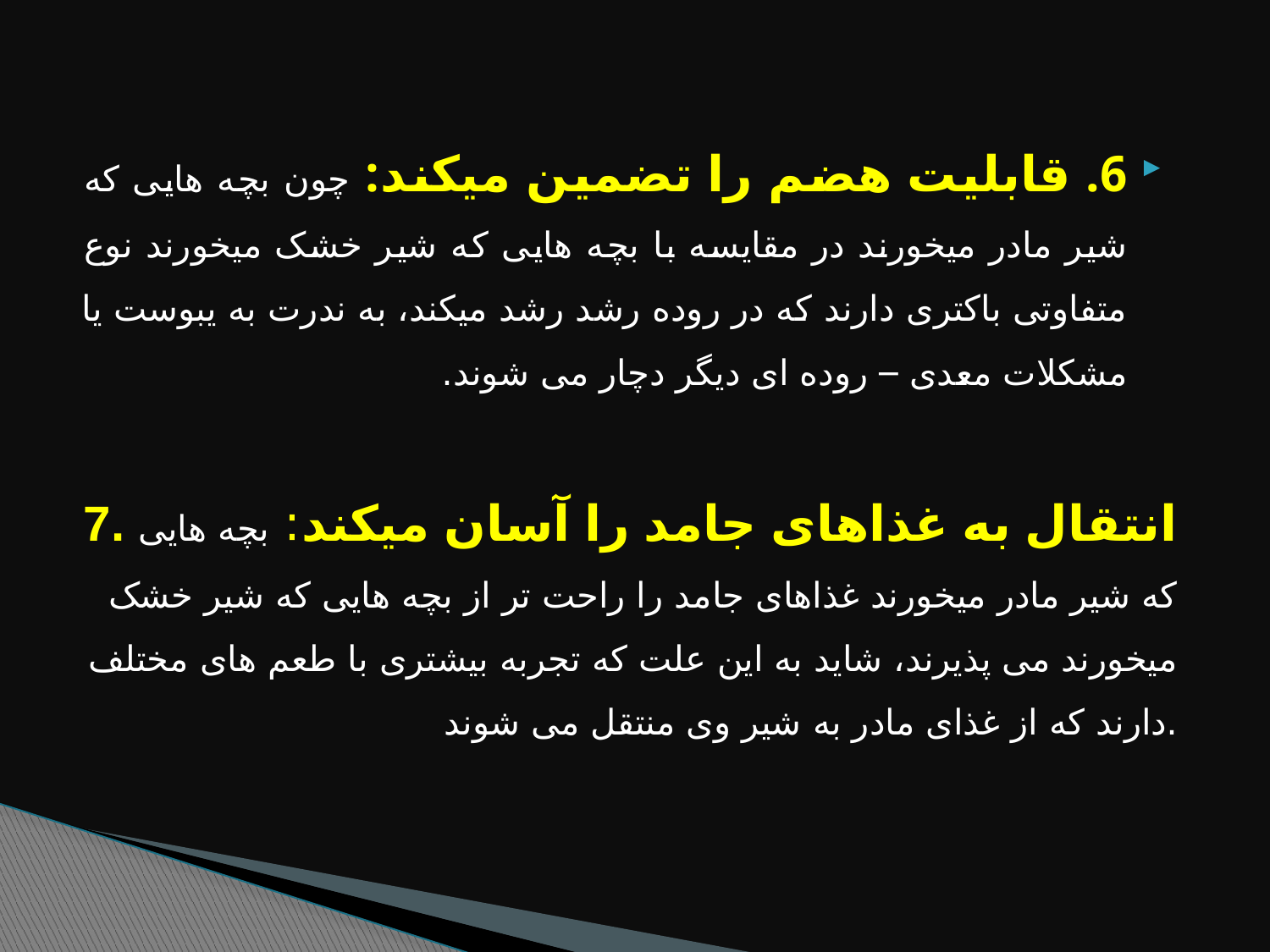

6. قابلیت هضم را تضمین میکند: چون بچه هایی که شیر مادر میخورند در مقایسه با بچه هایی که شیر خشک میخورند نوع متفاوتی باکتری دارند که در روده رشد رشد میکند، به ندرت به یبوست یا مشکلات معدی – روده ای دیگر دچار می شوند.

7. انتقال به غذاهای جامد را آسان میکند: بچه هایی که شیر مادر میخورند غذاهای جامد را راحت تر از بچه هایی که شیر خشک میخورند می پذیرند، شاید به این علت که تجربه بیشتری با طعم های مختلف دارند که از غذای مادر به شیر وی منتقل می شوند.